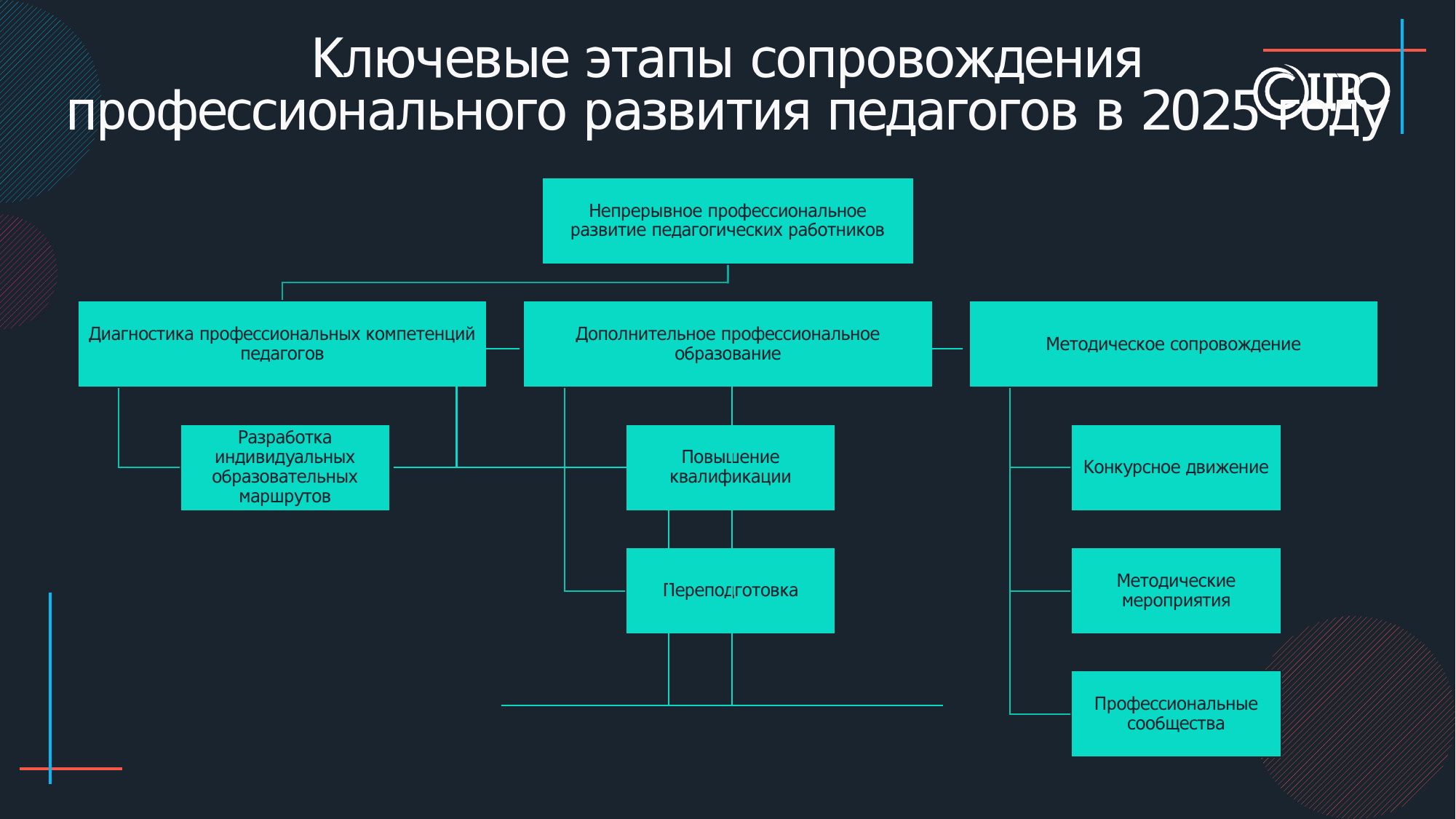

Ключевые этапы сопровождения профессионального развития педагогов в 2025 году
Непрерывное профессиональное развитие педагогических работников
Диагностика профессиональных компетенций педагогов
Разработка индивидуальных образовательных маршрутов
Дополнительное профессиональное
образование
Повышение квалификации
Переподготовка
Методическое сопровождение
Конкурсное движение
Методические мероприятия
Профессиональные сообщества